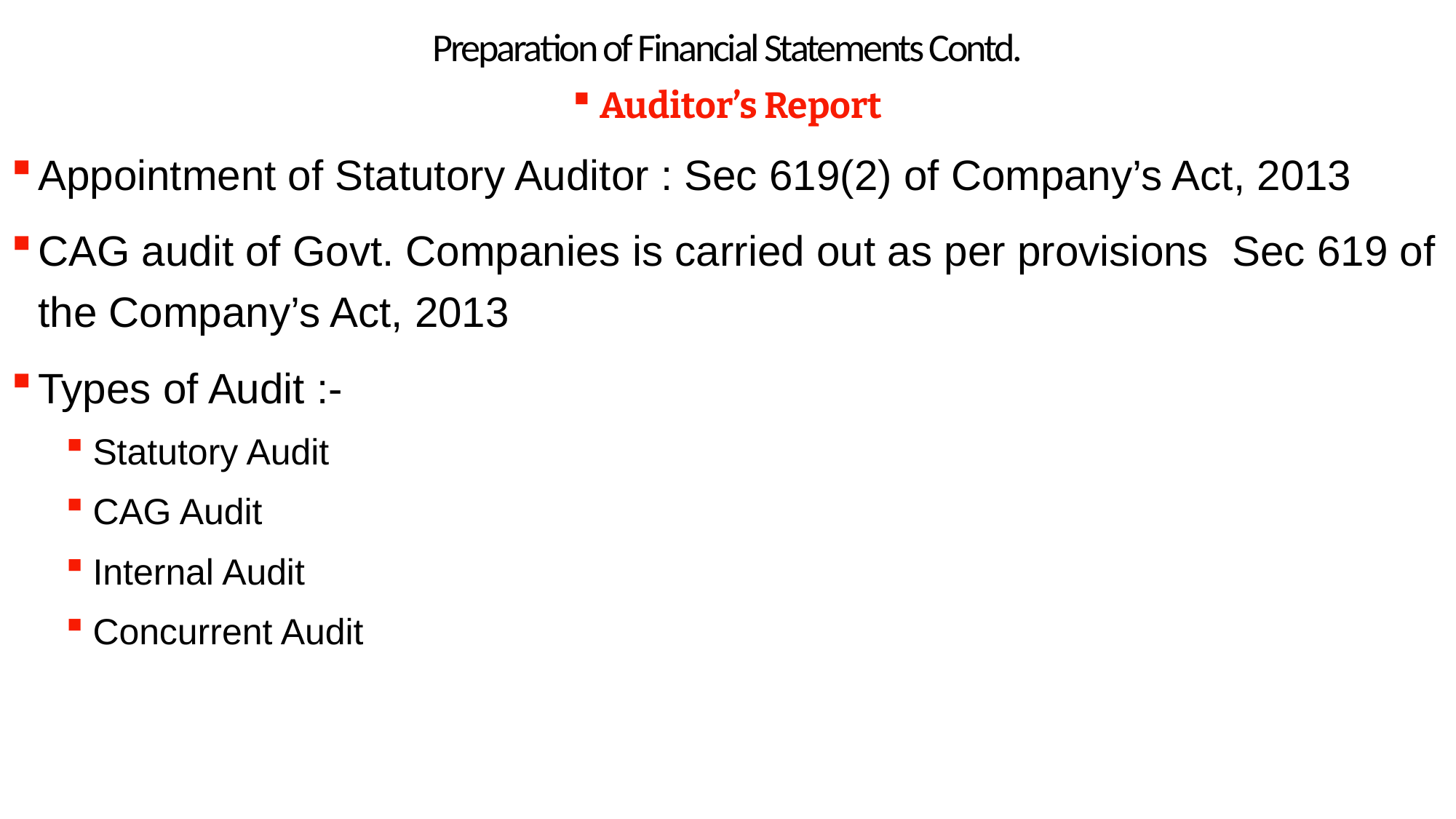

Preparation of Financial Statements Contd.
Auditor’s Report

Appointment of Statutory Auditor : Sec 619(2) of Company’s Act, 2013
CAG audit of Govt. Companies is carried out as per provisions  Sec 619 of the Company’s Act, 2013
Types of Audit :-
Statutory Audit
CAG Audit
Internal Audit
Concurrent Audit